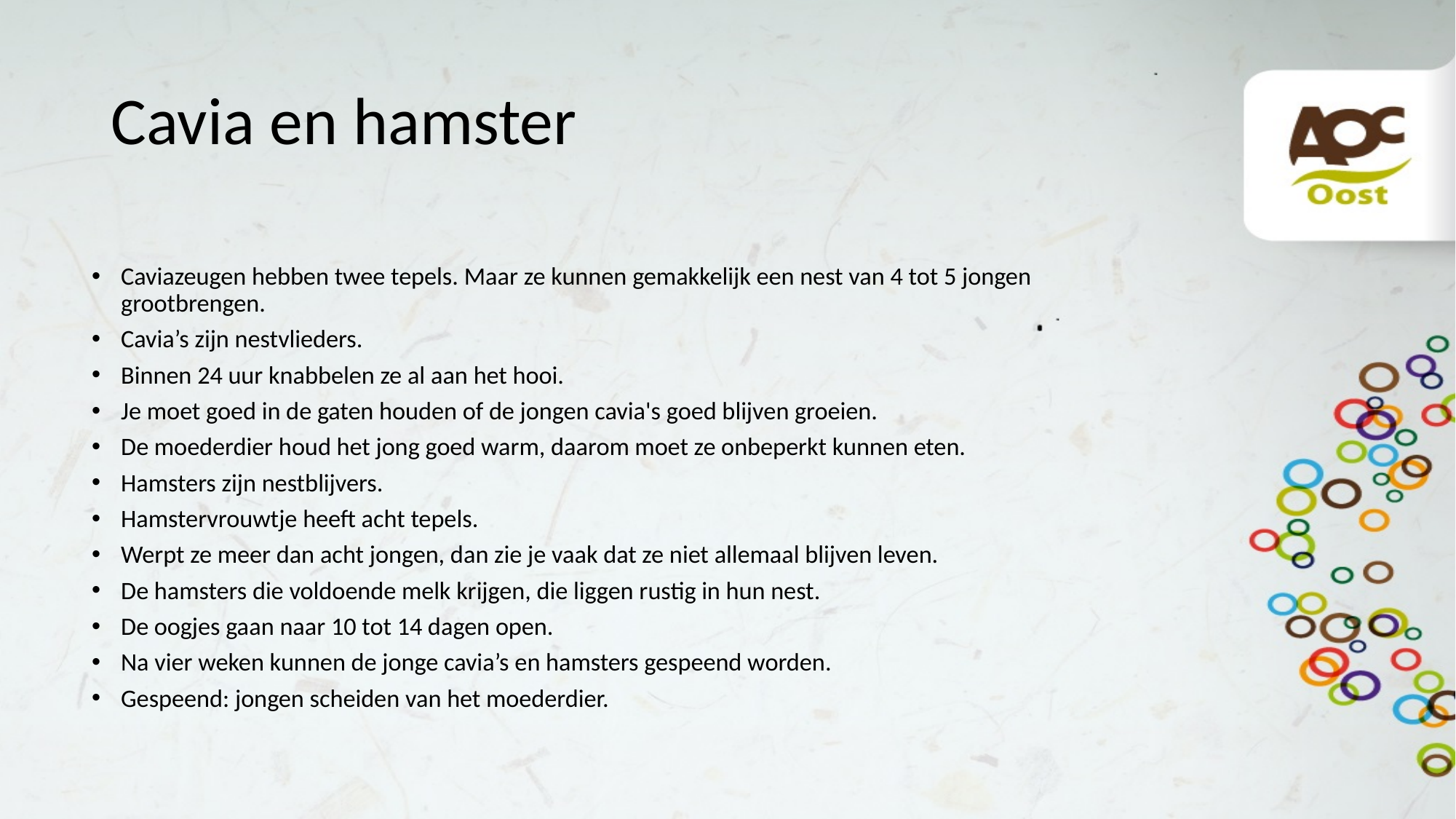

# Cavia en hamster
Caviazeugen hebben twee tepels. Maar ze kunnen gemakkelijk een nest van 4 tot 5 jongen grootbrengen.
Cavia’s zijn nestvlieders.
Binnen 24 uur knabbelen ze al aan het hooi.
Je moet goed in de gaten houden of de jongen cavia's goed blijven groeien.
De moederdier houd het jong goed warm, daarom moet ze onbeperkt kunnen eten.
Hamsters zijn nestblijvers.
Hamstervrouwtje heeft acht tepels.
Werpt ze meer dan acht jongen, dan zie je vaak dat ze niet allemaal blijven leven.
De hamsters die voldoende melk krijgen, die liggen rustig in hun nest.
De oogjes gaan naar 10 tot 14 dagen open.
Na vier weken kunnen de jonge cavia’s en hamsters gespeend worden.
Gespeend: jongen scheiden van het moederdier.